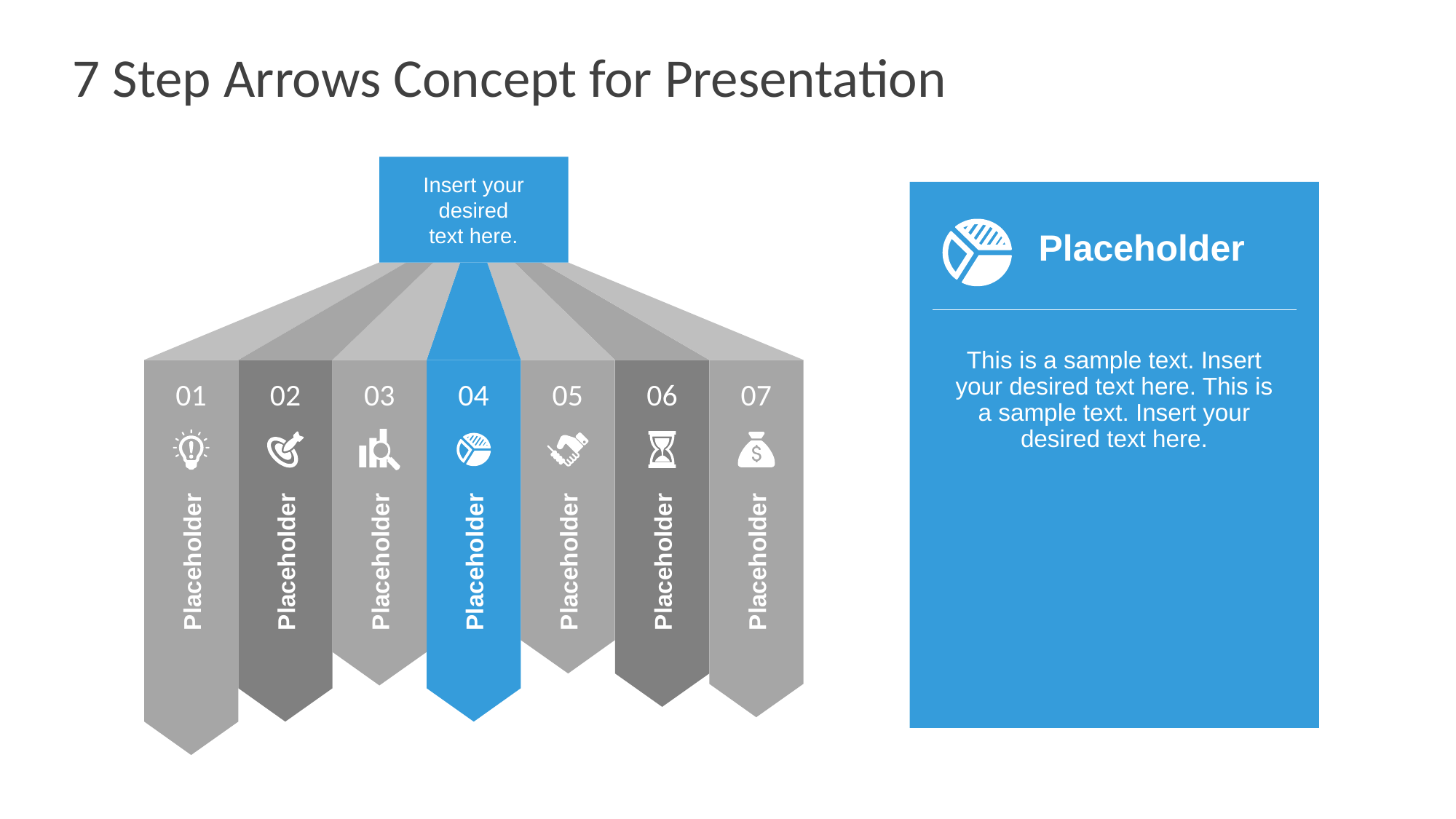

# 7 Step Arrows Concept for Presentation

Insert your desired
text here.

Placeholder

01
02
03
04
05
06
07

Placeholder
Placeholder
Placeholder
Placeholder
Placeholder
Placeholder
Placeholder
This is a sample text. Insert your desired text here. This is a sample text. Insert your desired text here.